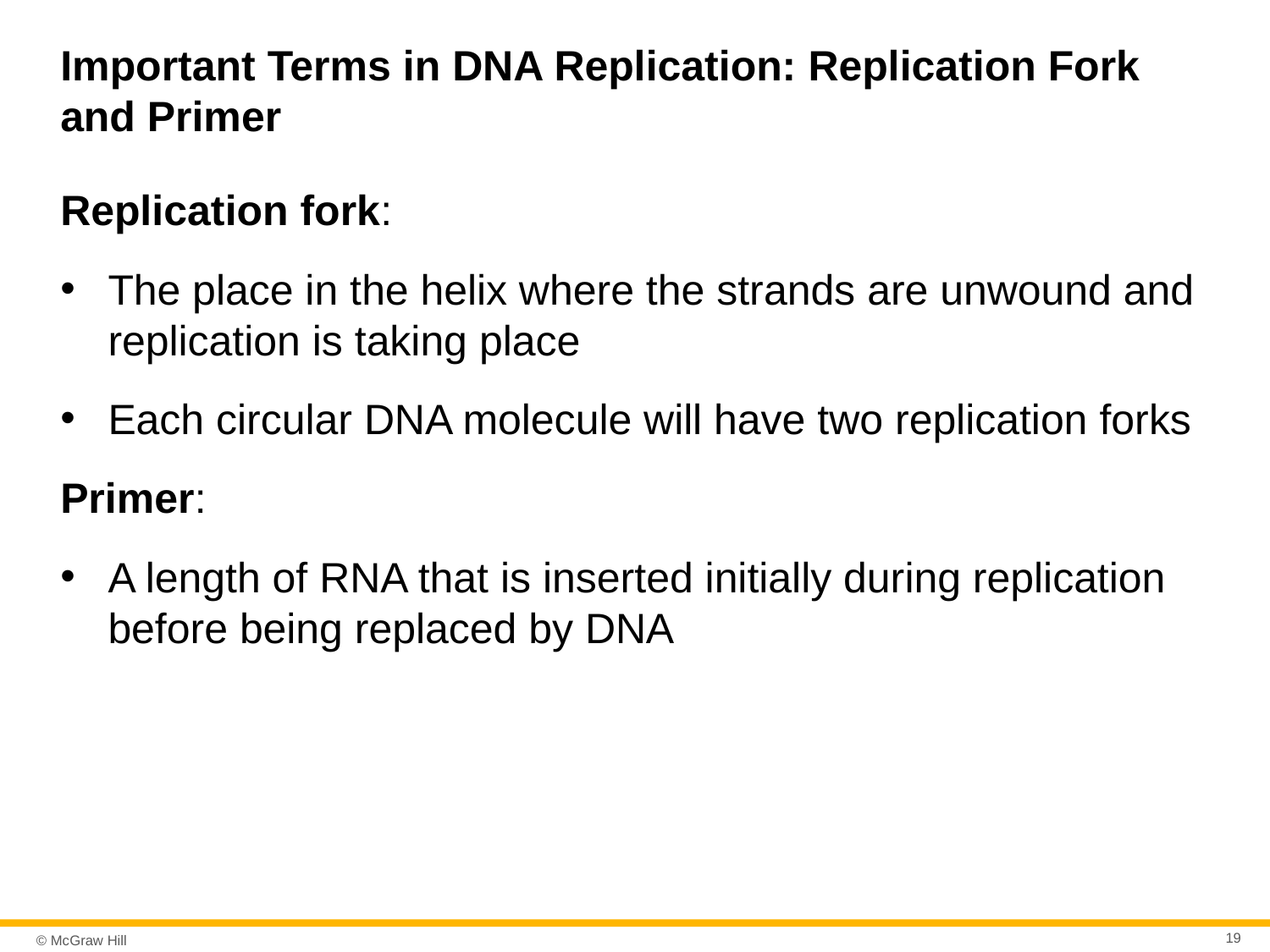

# Important Terms in DNA Replication: Replication Fork and Primer
Replication fork:
The place in the helix where the strands are unwound and replication is taking place
Each circular DNA molecule will have two replication forks
Primer:
A length of RNA that is inserted initially during replication before being replaced by DNA